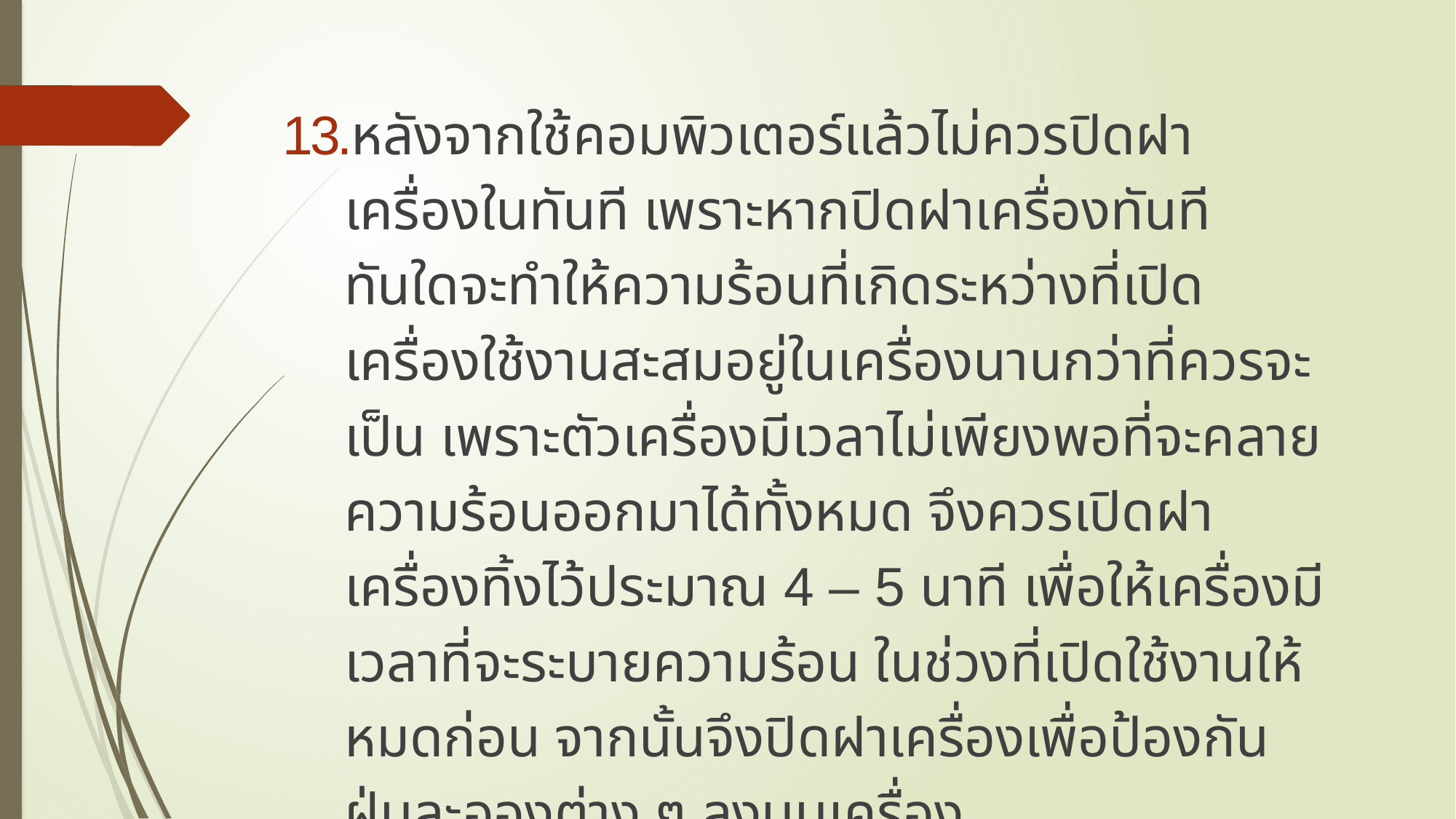

หลังจากใช้คอมพิวเตอร์แล้วไม่ควรปิดฝาเครื่องในทันที เพราะหากปิดฝาเครื่องทันทีทันใดจะทำให้ความร้อนที่เกิดระหว่างที่เปิดเครื่องใช้งานสะสมอยู่ในเครื่องนานกว่าที่ควรจะเป็น เพราะตัวเครื่องมีเวลาไม่เพียงพอที่จะคลายความร้อนออกมาได้ทั้งหมด จึงควรเปิดฝาเครื่องทิ้งไว้ประมาณ 4 – 5 นาที เพื่อให้เครื่องมีเวลาที่จะระบายความร้อน ในช่วงที่เปิดใช้งานให้หมดก่อน จากนั้นจึงปิดฝาเครื่องเพื่อป้องกันฝุ่นละอองต่าง ๆ ลงบนเครื่อง
หากจำเป็นต้องเคลื่อนย้ายโน้ตบุ๊คควรปิดฝาเครื่องก่อน